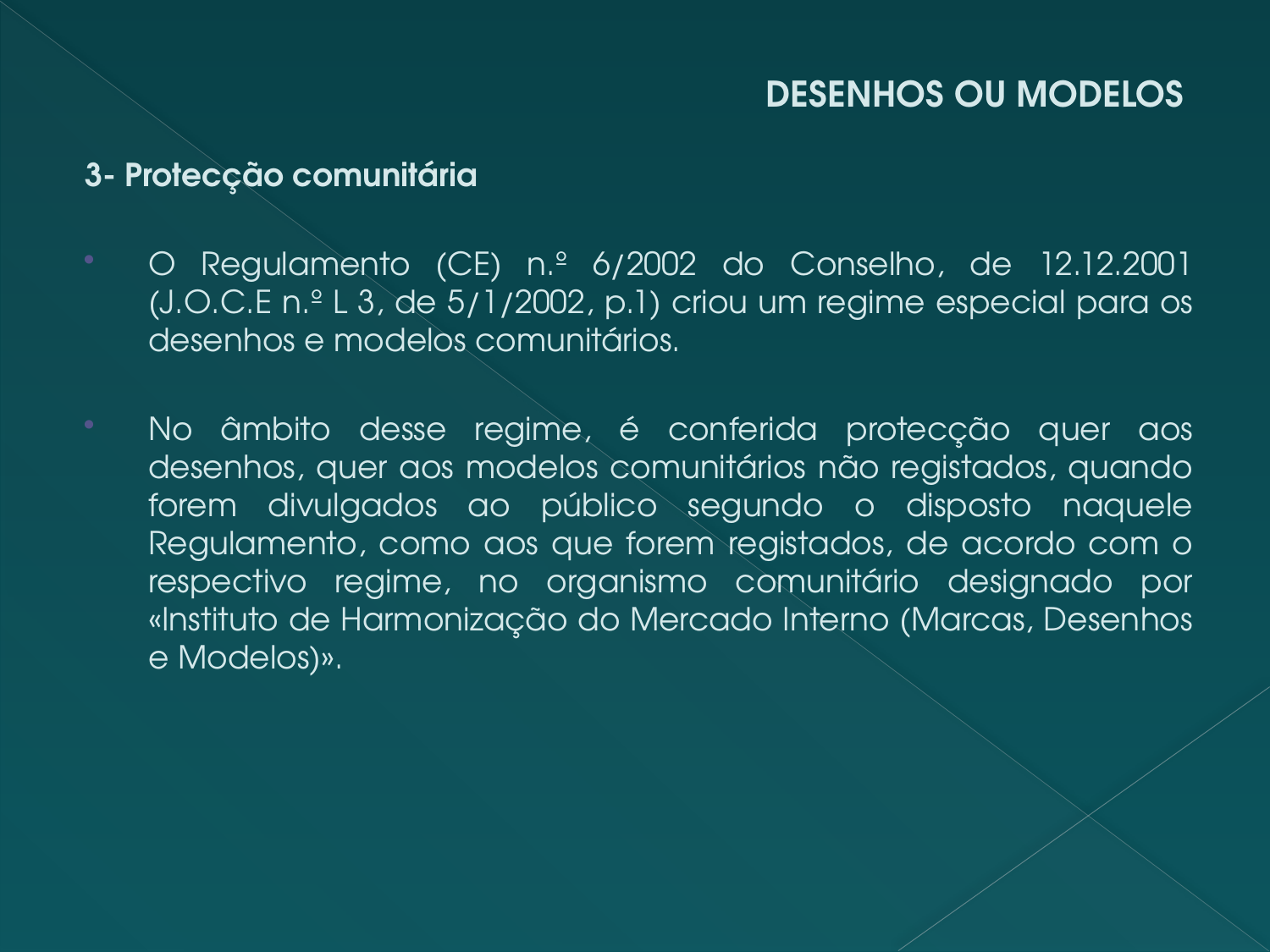

# DESENHOS OU MODELOS
3- Protecção comunitária

O Regulamento (CE) n.º 6/2002 do Conselho, de 12.12.2001 (J.O.C.E n.º L 3, de 5/1/2002, p.1) criou um regime especial para os desenhos e modelos comunitários.

No âmbito desse regime, é conferida protecção quer aos desenhos, quer aos modelos comunitários não registados, quando forem divulgados ao público segundo o disposto naquele Regulamento, como aos que forem registados, de acordo com o respectivo regime, no organismo comunitário designado por «Instituto de Harmonização do Mercado Interno (Marcas, Desenhos e Modelos)».